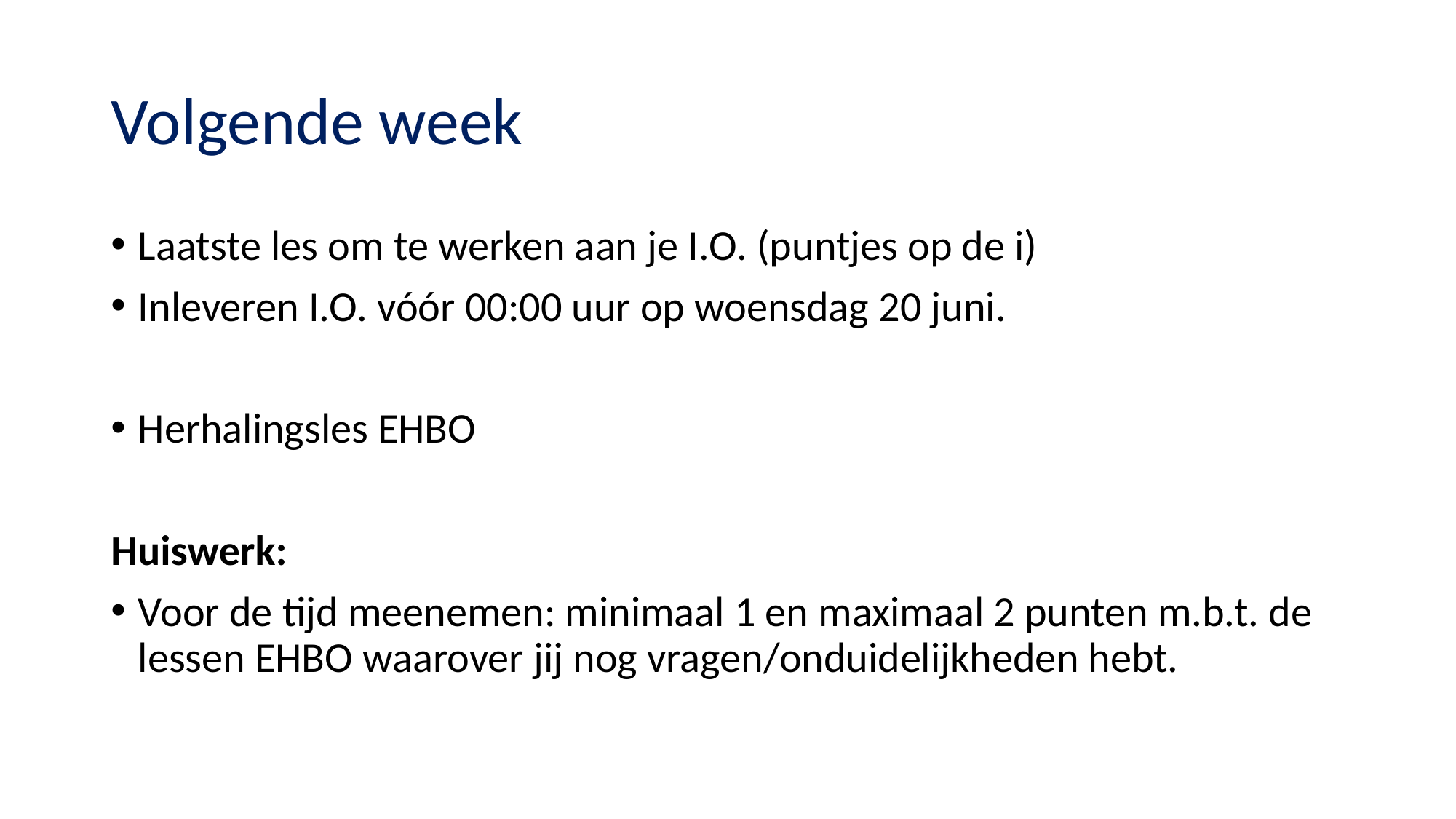

# Volgende week
Laatste les om te werken aan je I.O. (puntjes op de i)
Inleveren I.O. vóór 00:00 uur op woensdag 20 juni.

Herhalingsles EHBO

Huiswerk:
Voor de tijd meenemen: minimaal 1 en maximaal 2 punten m.b.t. de lessen EHBO waarover jij nog vragen/onduidelijkheden hebt.